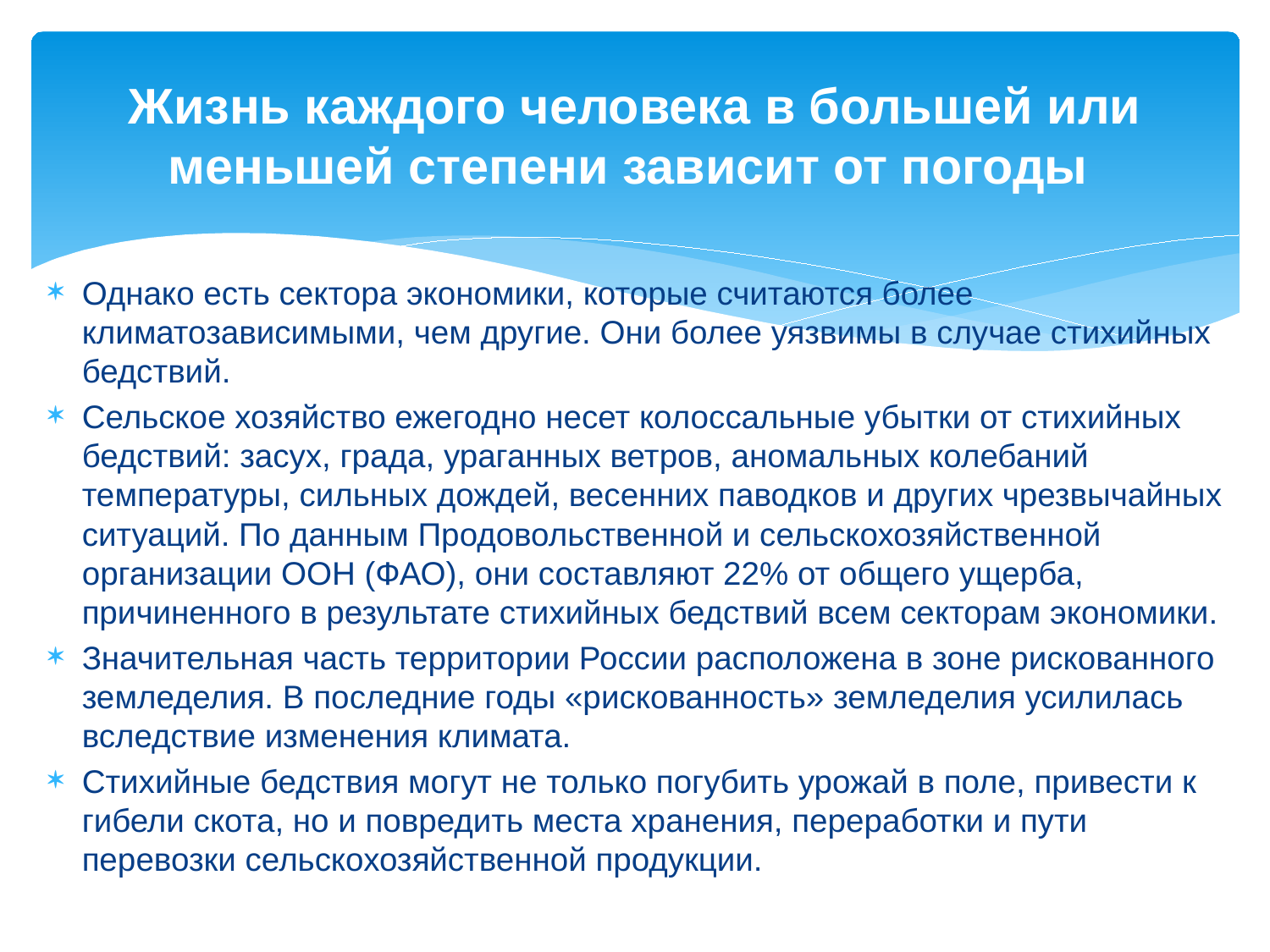

# Жизнь каждого человека в большей или меньшей степени зависит от погоды
Однако есть сектора экономики, которые считаются более климатозависимыми, чем другие. Они более уязвимы в случае стихийных бедствий.
Сельское хозяйство ежегодно несет колоссальные убытки от стихийных бедствий: засух, града, ураганных ветров, аномальных колебаний температуры, сильных дождей, весенних паводков и других чрезвычайных ситуаций. По данным Продовольственной и сельскохозяйственной организации ООН (ФАО), они составляют 22% от общего ущерба, причиненного в результате стихийных бедствий всем секторам экономики.
Значительная часть территории России расположена в зоне рискованного земледелия. В последние годы «рискованность» земледелия усилилась вследствие изменения климата.
Стихийные бедствия могут не только погубить урожай в поле, привести к гибели скота, но и повредить места хранения, переработки и пути перевозки сельскохозяйственной продукции.